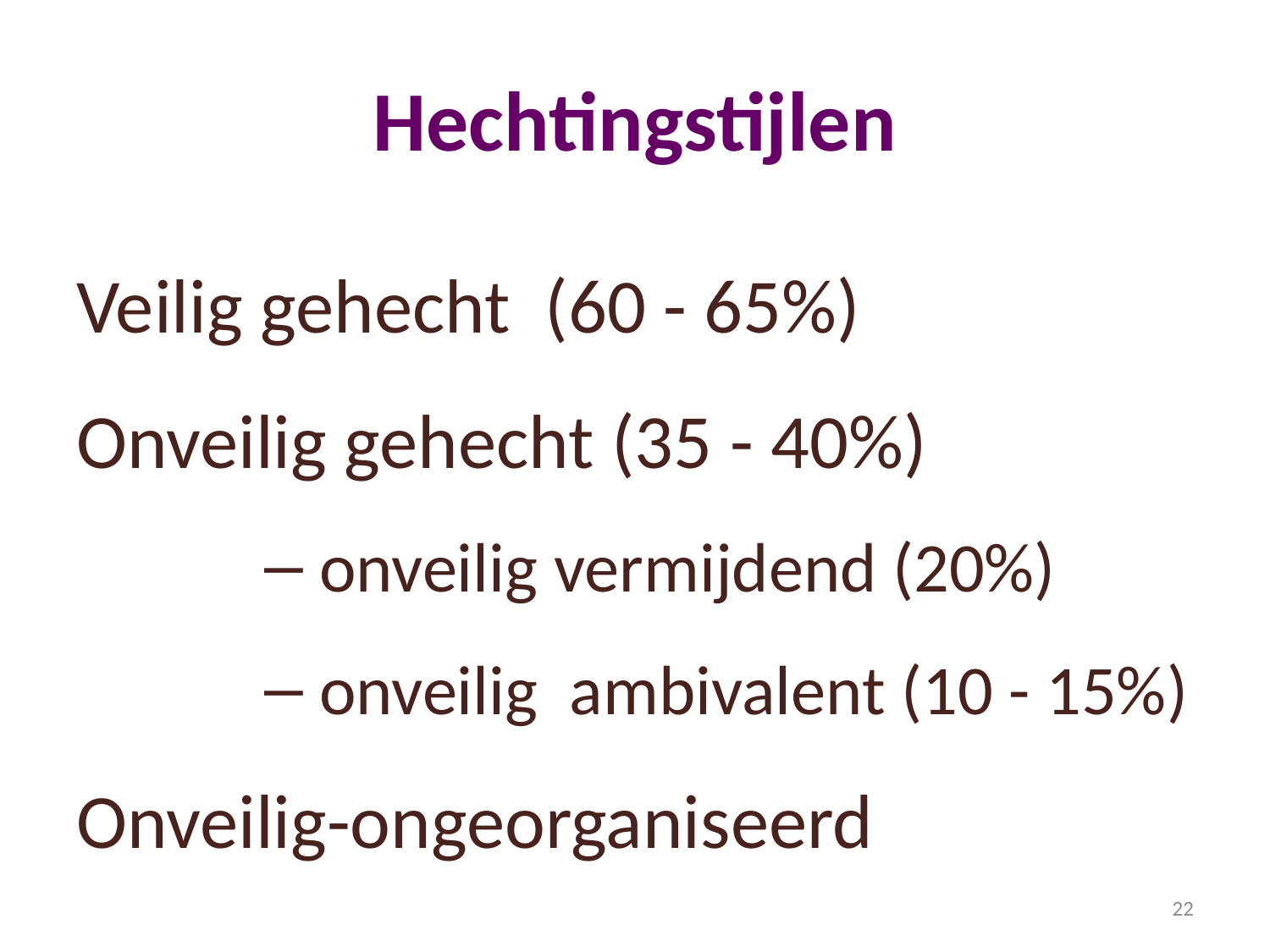

# Hechtingstijlen
Veilig gehecht  (60 - 65%)
Onveilig gehecht (35 - 40%)
 onveilig vermijdend (20%)
 onveilig  ambivalent (10 - 15%)
Onveilig-ongeorganiseerd

22